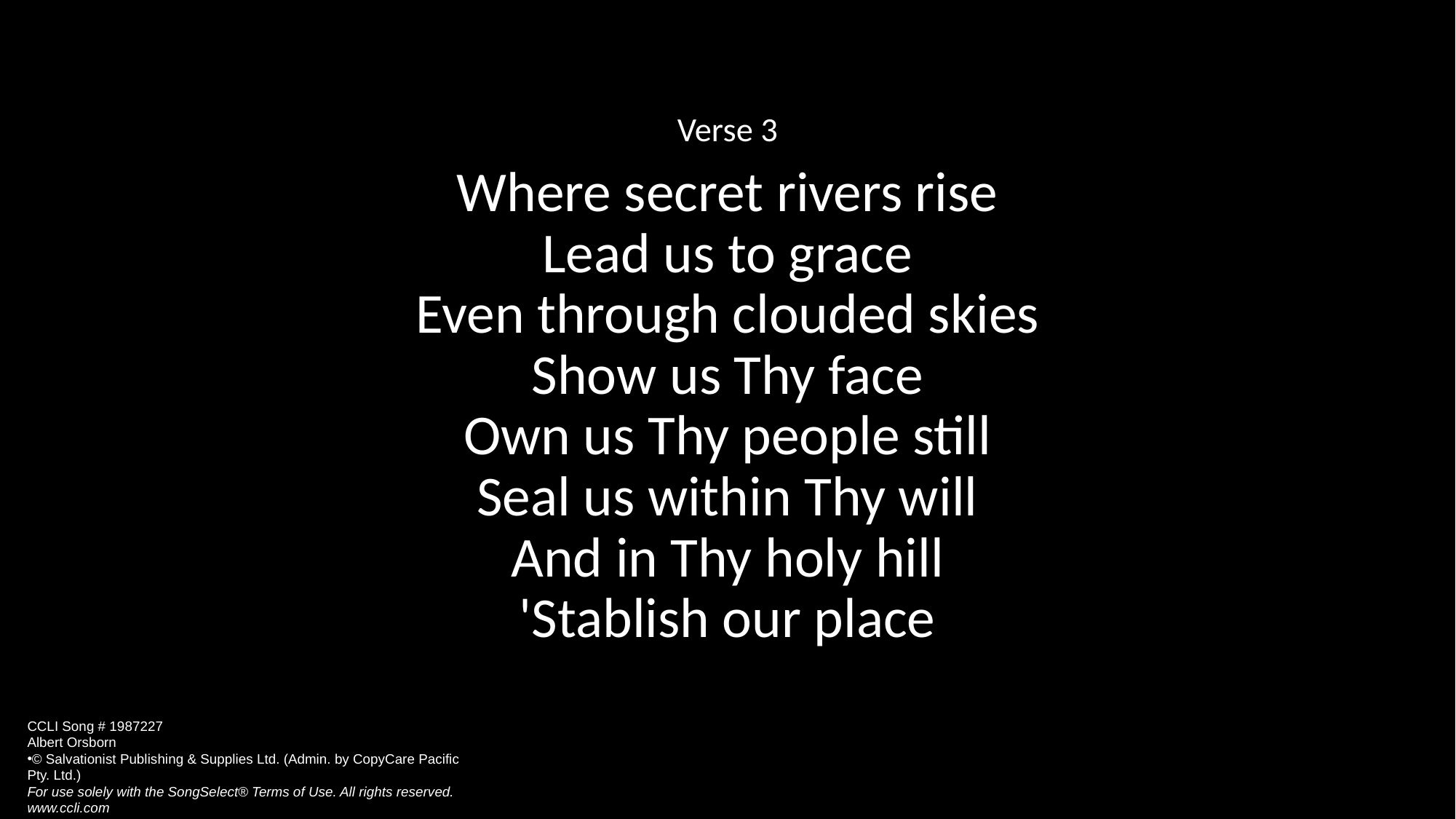

Verse 3
Where secret rivers rise
Lead us to grace
Even through clouded skies
Show us Thy face
Own us Thy people still
Seal us within Thy will
And in Thy holy hill
'Stablish our place

CCLI Song # 1987227
Albert Orsborn
© Salvationist Publishing & Supplies Ltd. (Admin. by CopyCare Pacific Pty. Ltd.)
For use solely with the SongSelect® Terms of Use. All rights reserved. www.ccli.com
CCLI Licence #